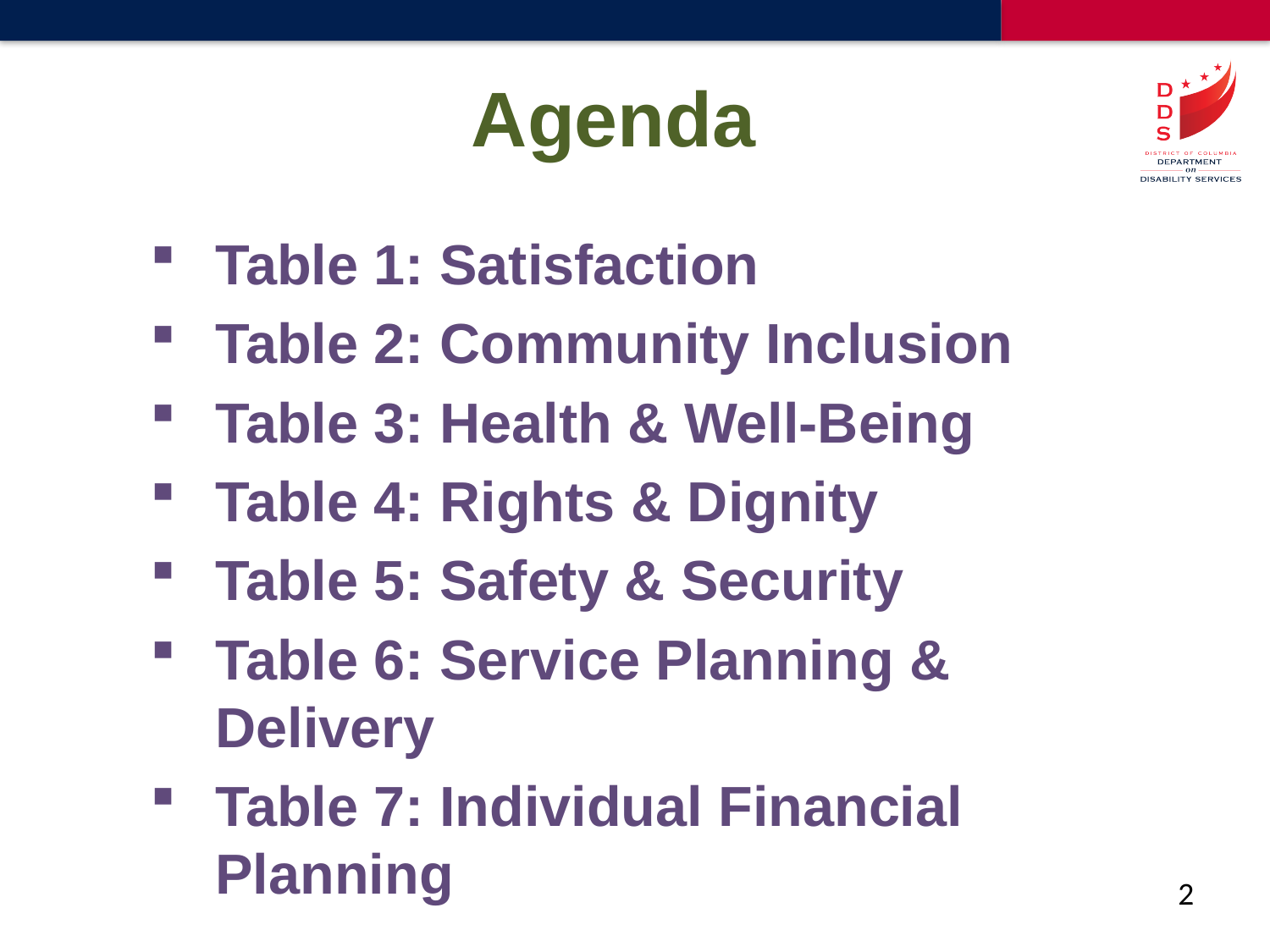

# Agenda
Table 1: Satisfaction
Table 2: Community Inclusion
Table 3: Health & Well-Being
Table 4: Rights & Dignity
Table 5: Safety & Security
Table 6: Service Planning & Delivery
Table 7: Individual Financial Planning

2